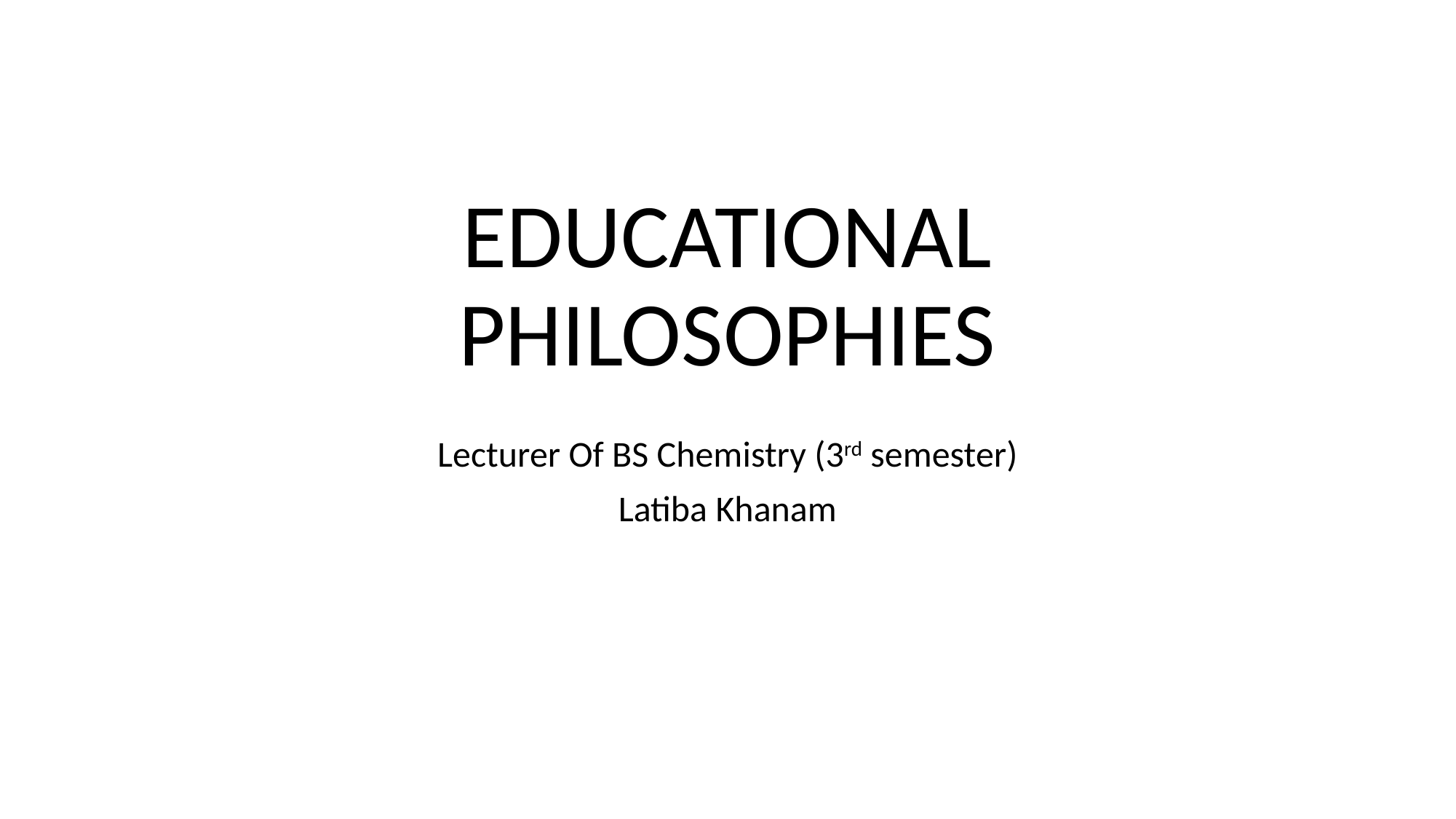

# EDUCATIONAL PHILOSOPHIES
Lecturer Of BS Chemistry (3rd semester)
Latiba Khanam